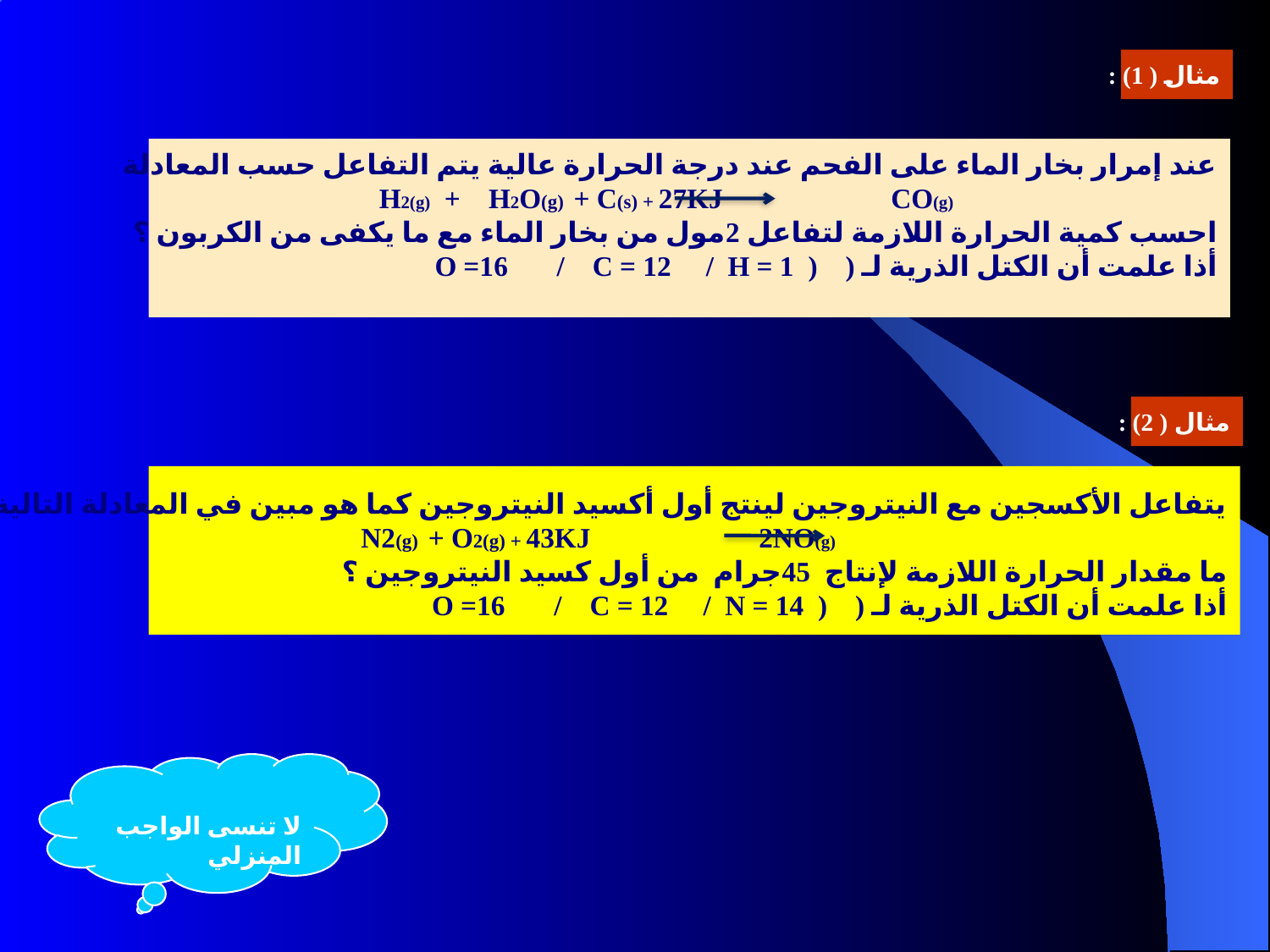

مثال ( 1) :

عند إمرار بخار الماء على الفحم عند درجة الحرارة عالية يتم التفاعل حسب المعادلة
H2(g)  +    H2O(g)  + C(s) + 27KJ                            CO(g)
احسب كمية الحرارة اللازمة لتفاعل 2مول من بخار الماء مع ما يكفى من الكربون ؟
أذا علمت أن الكتل الذرية لـ (    (  O =16       /    C = 12     /  H = 1

مثال ( 2) :

يتفاعل الأكسجين مع النيتروجين لينتج أول أكسيد النيتروجين كما هو مبين في المعادلة التالية  :
N2(g)  + O2(g) + 43KJ                            2NO(g)
ما مقدار الحرارة اللازمة لإنتاج  45جرام  من أول كسيد النيتروجين ؟
أذا علمت أن الكتل الذرية لـ (    (  O =16       /    C = 12     /  N = 14

لا تنسى الواجب المنزلي